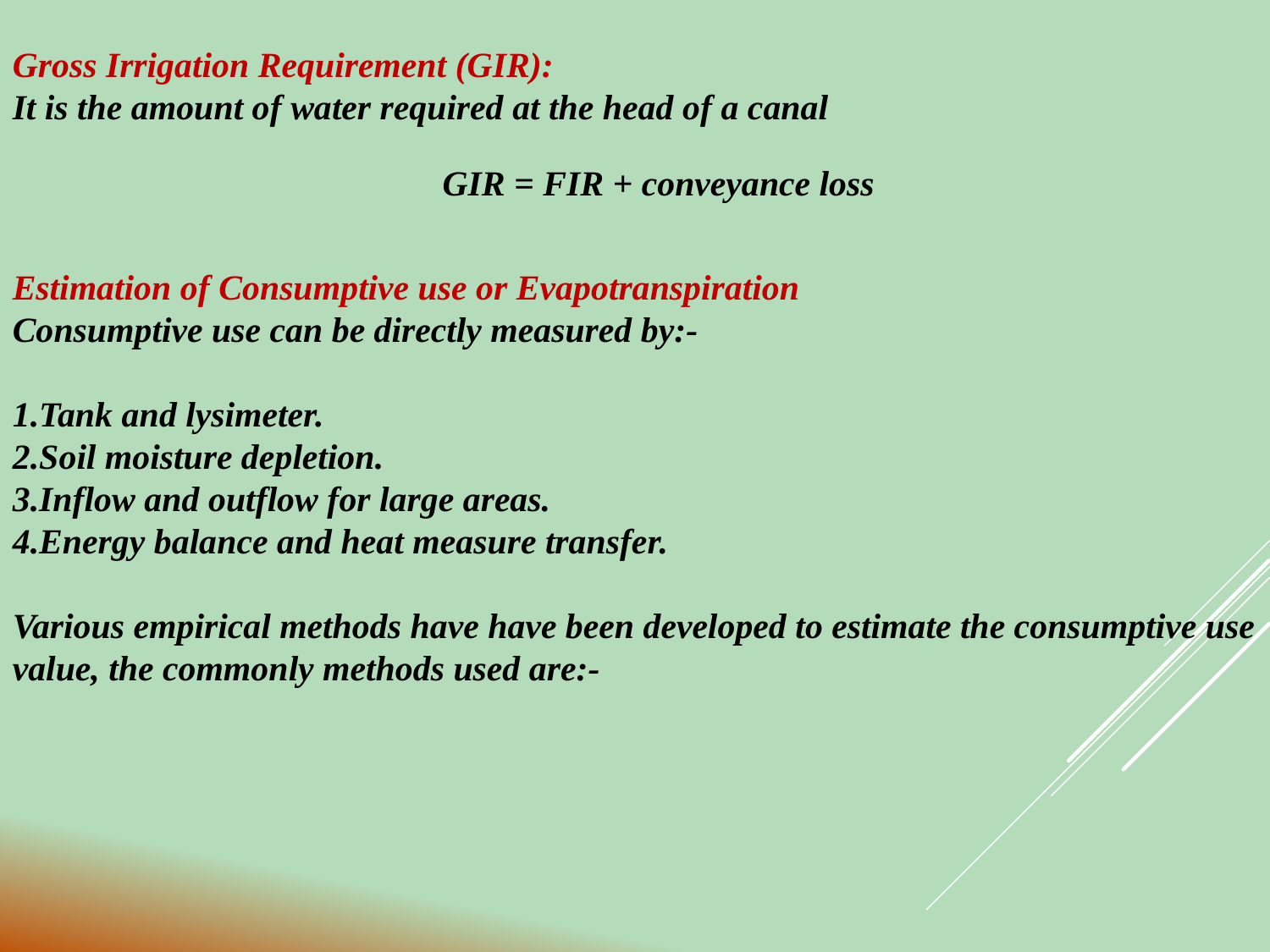

Gross Irrigation Requirement (GIR):
It is the amount of water required at the head of a canal
GIR = FIR + conveyance loss
Estimation of Consumptive use or Evapotranspiration
Consumptive use can be directly measured by:-

1.Tank and lysimeter.
2.Soil moisture depletion.
3.Inflow and outflow for large areas.
4.Energy balance and heat measure transfer.

Various empirical methods have have been developed to estimate the consumptive use value, the commonly methods used are:-